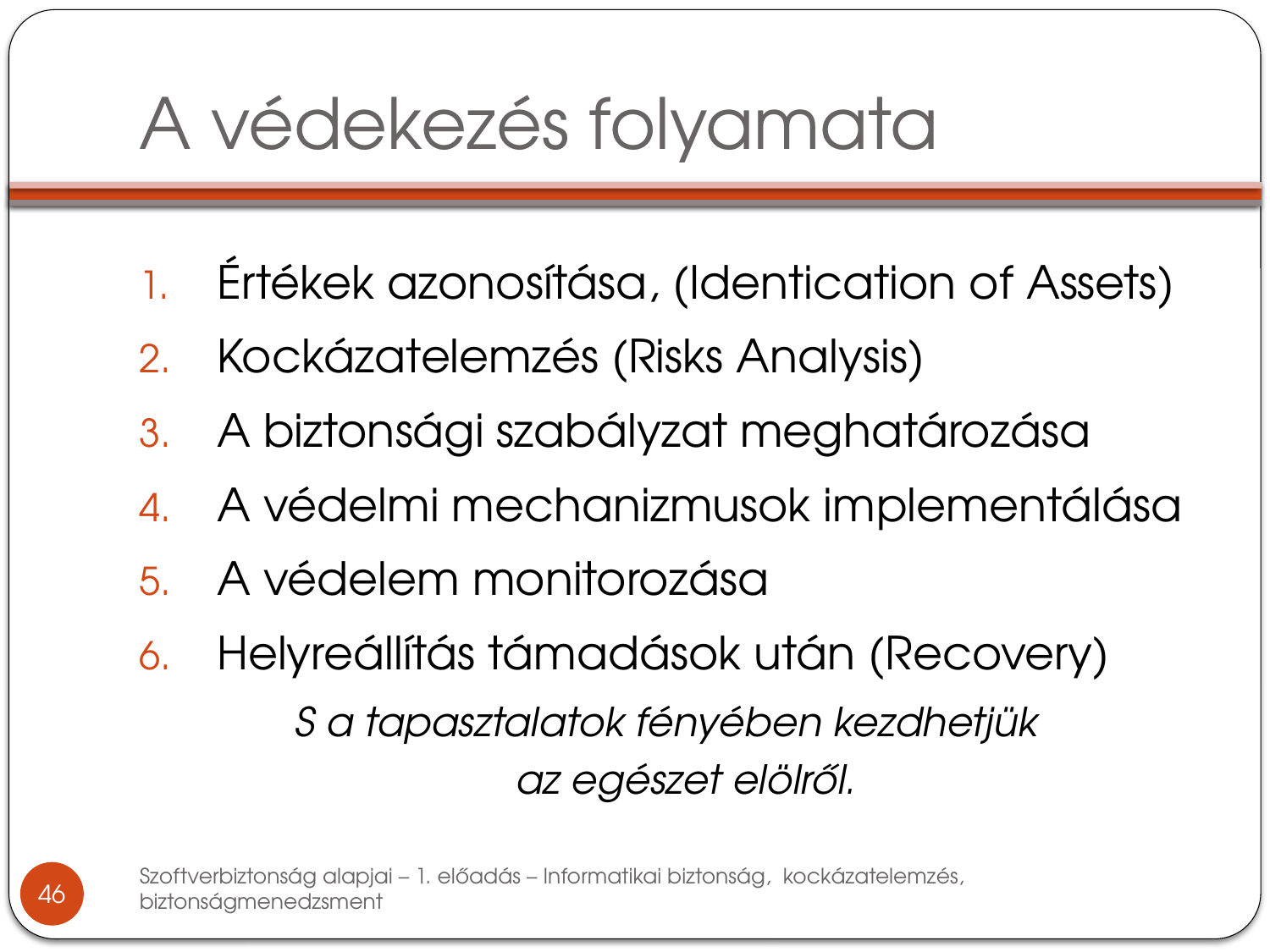

# A védekezés folyamata
Értékek azonosítása, (Identication of Assets)
Kockázatelemzés (Risks Analysis)
A biztonsági szabályzat meghatározása
A védelmi mechanizmusok implementálása
A védelem monitorozása
Helyreállítás támadások után (Recovery)
 S a tapasztalatok fényében kezdhetjük
az egészet elölről.
Szoftverbiztonság alapjai – 1. előadás – Informatikai biztonság,  kockázatelemzés, biztonságmenedzsment
46